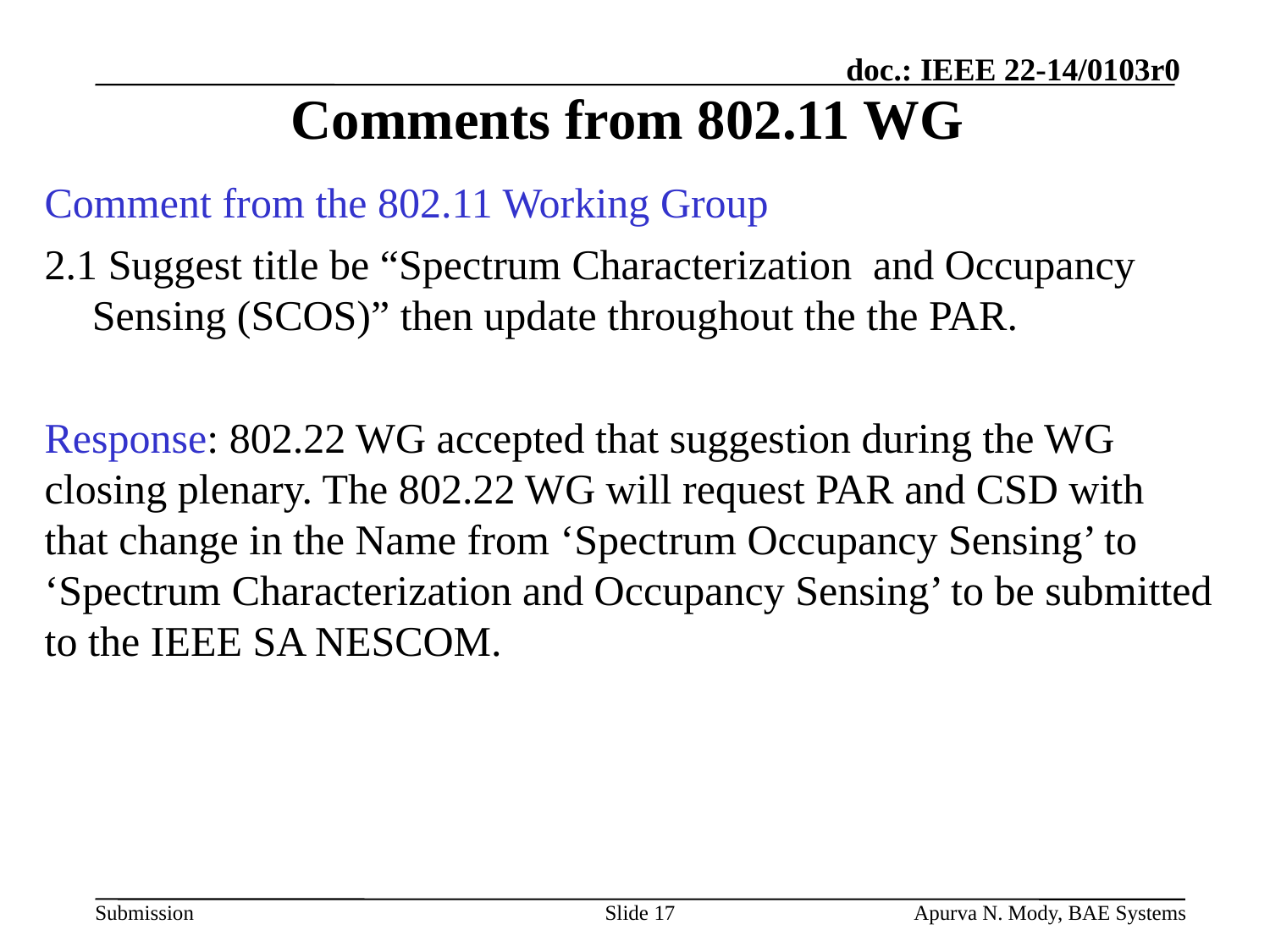

# Comments from 802.11 WG
Comment from the 802.11 Working Group
2.1 Suggest title be “Spectrum Characterization  and Occupancy Sensing (SCOS)” then update throughout the the PAR.

Response: 802.22 WG accepted that suggestion during the WG closing plenary. The 802.22 WG will request PAR and CSD with that change in the Name from ‘Spectrum Occupancy Sensing’ to ‘Spectrum Characterization and Occupancy Sensing’ to be submitted to the IEEE SA NESCOM.

Slide 17
Apurva N. Mody, BAE Systems